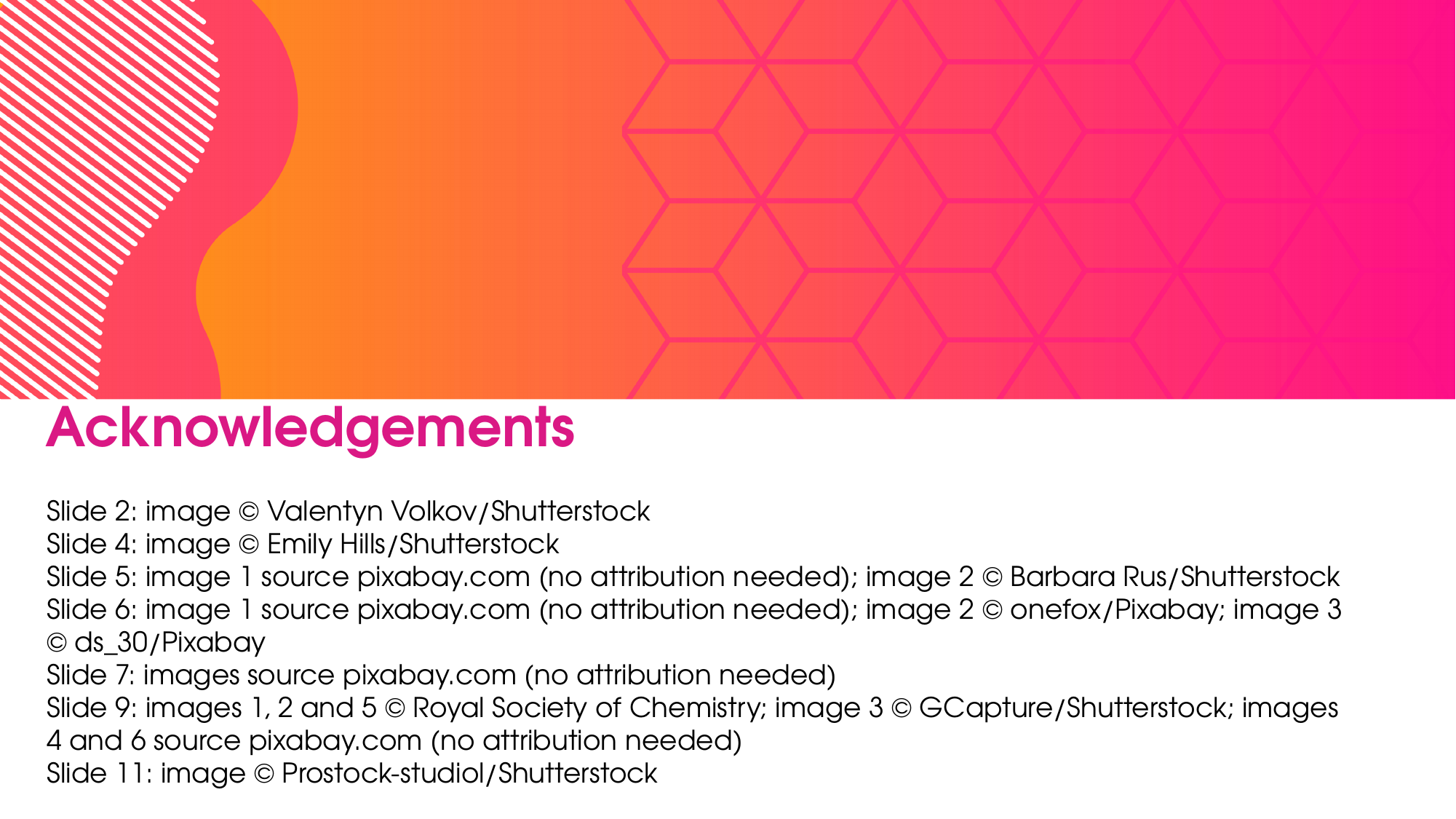

Acknowledgements

Slide 2: image © Valentyn Volkov/Shutterstock
Slide 4: image © Emily Hills/Shutterstock
Slide 5: image 1 source pixabay.com (no attribution needed); image 2 © Barbara Rus/Shutterstock
Slide 6: image 1 source pixabay.com (no attribution needed); image 2 © onefox/Pixabay; image 3 © ds_30/Pixabay
Slide 7: images source pixabay.com (no attribution needed)
Slide 9: images 1, 2 and 5 © Royal Society of Chemistry; image 3 © GCapture/Shutterstock; images 4 and 6 source pixabay.com (no attribution needed)
Slide 11: image © Prostock-studiol/Shutterstock